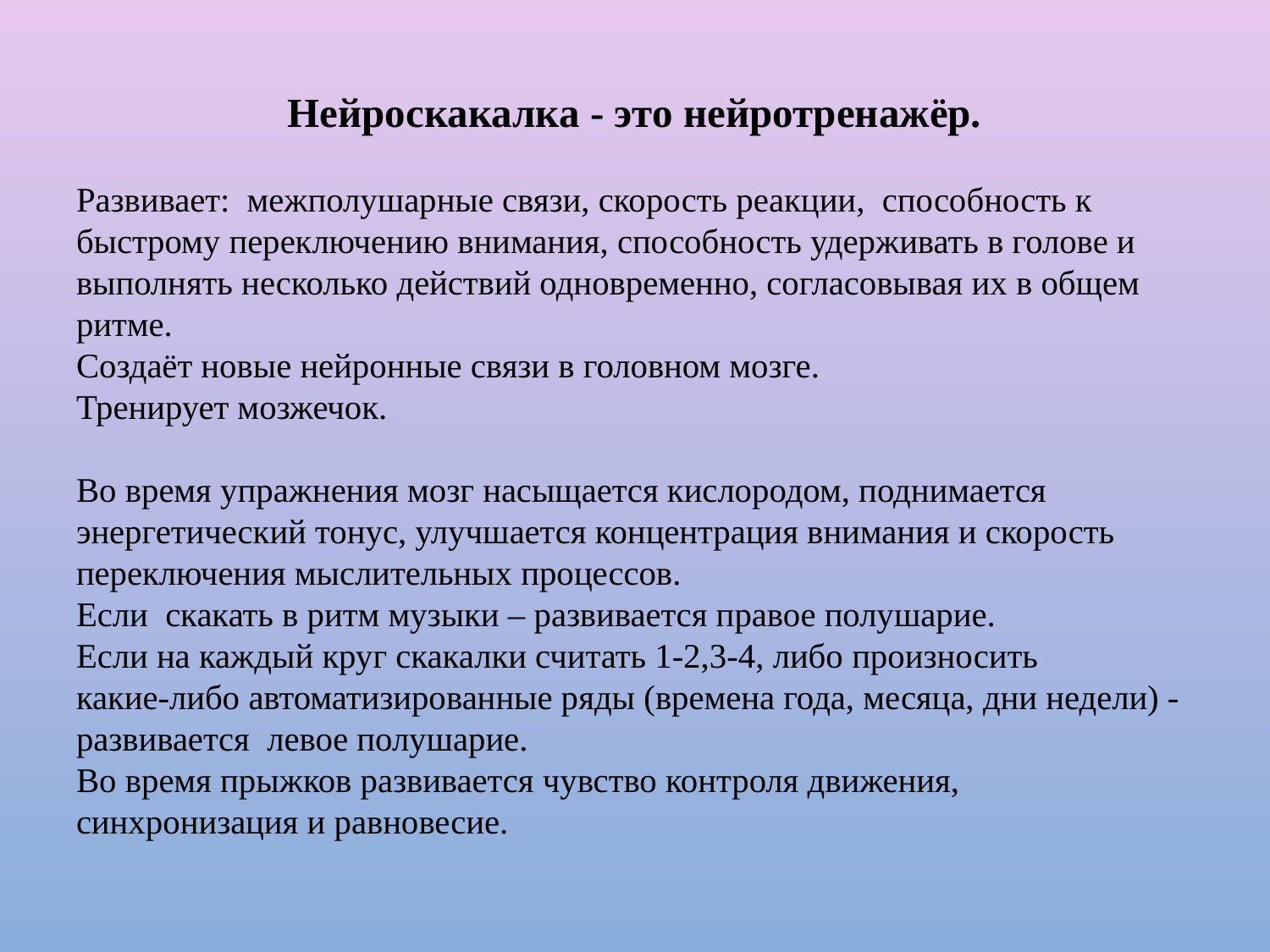

Нейроскакалка - это нейротренажёр.

Развивает:  межполушарные связи, скорость реакции,  способность к быстрому переключению внимания, способность удерживать в голове и выполнять несколько действий одновременно, согласовывая их в общем ритме.
Создаёт новые нейронные связи в головном мозге.
Тренирует мозжечок.

Во время упражнения мозг насыщается кислородом, поднимается энергетический тонус, улучшается концентрация внимания и скорость переключения мыслительных процессов.
Если  скакать в ритм музыки – развивается правое полушарие.
Если на каждый круг скакалки считать 1-2,3-4, либо произносить
какие-либо автоматизированные ряды (времена года, месяца, дни недели) - развивается  левое полушарие.
Во время прыжков развивается чувство контроля движения,
синхронизация и равновесие.